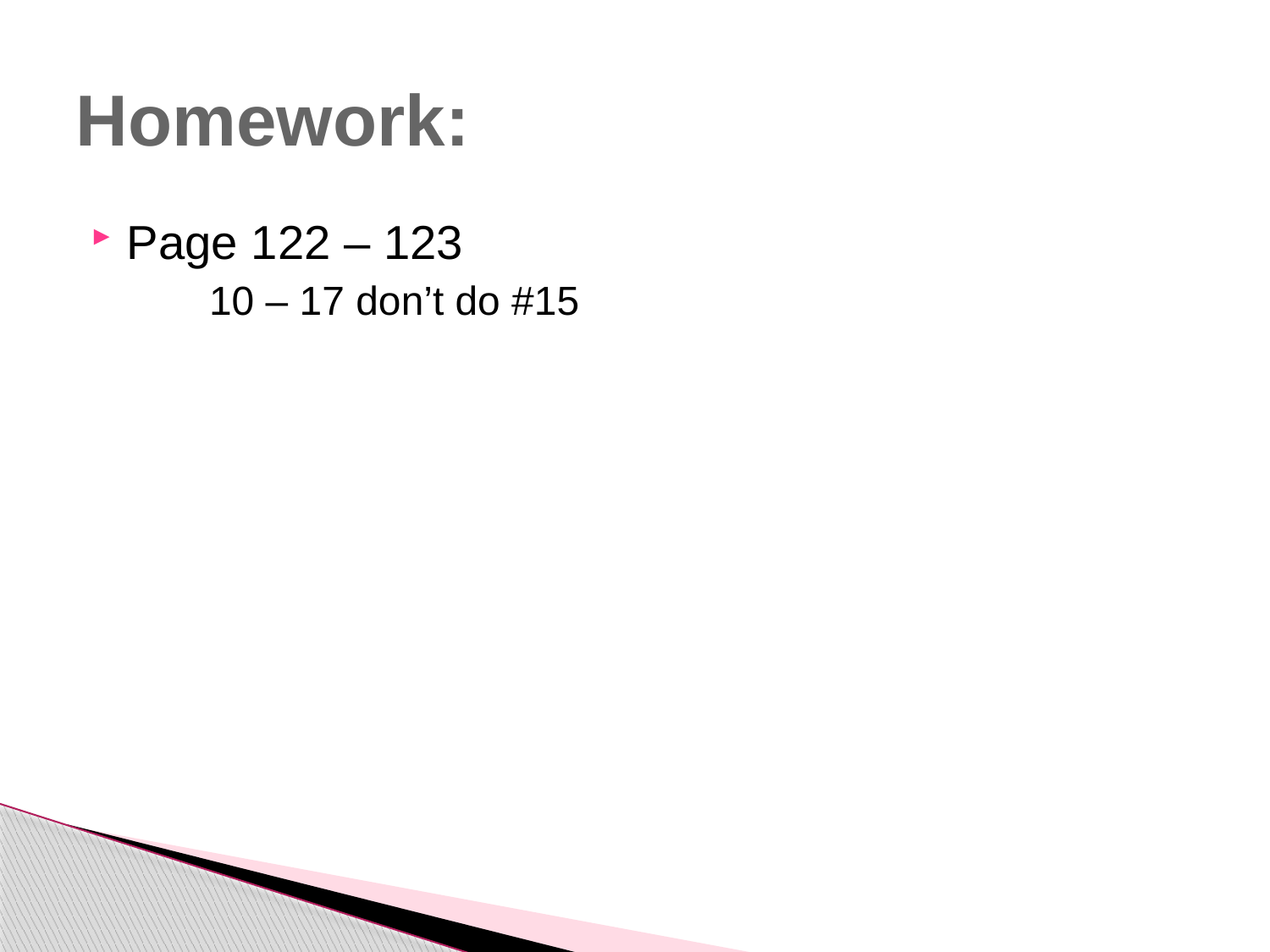

# Homework:
Page 122 – 123
       10 – 17 don’t do #15